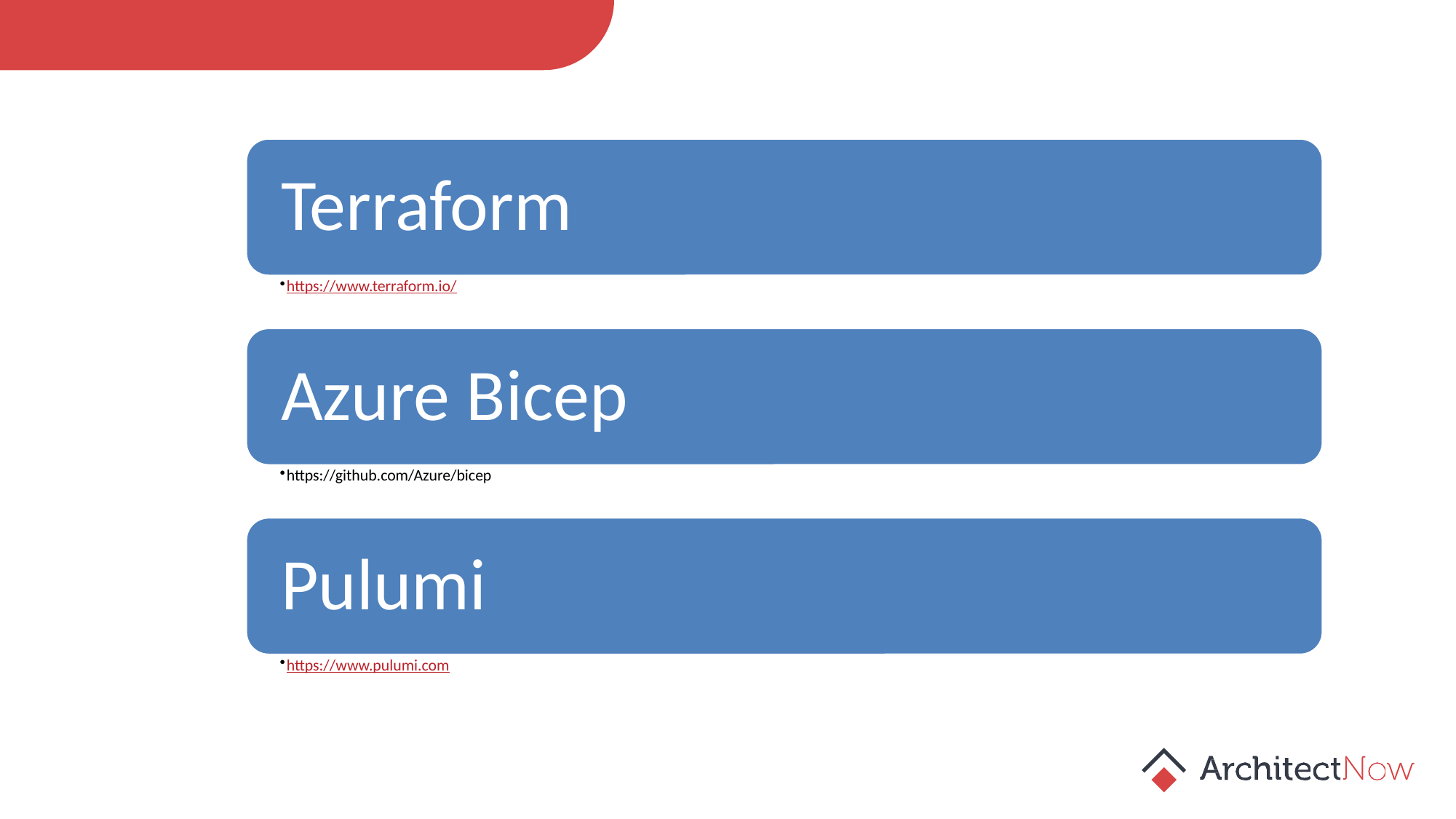

Terraform
https://www.terraform.io/
Azure Bicep
https://github.com/Azure/bicep
Pulumi
https://www.pulumi.com